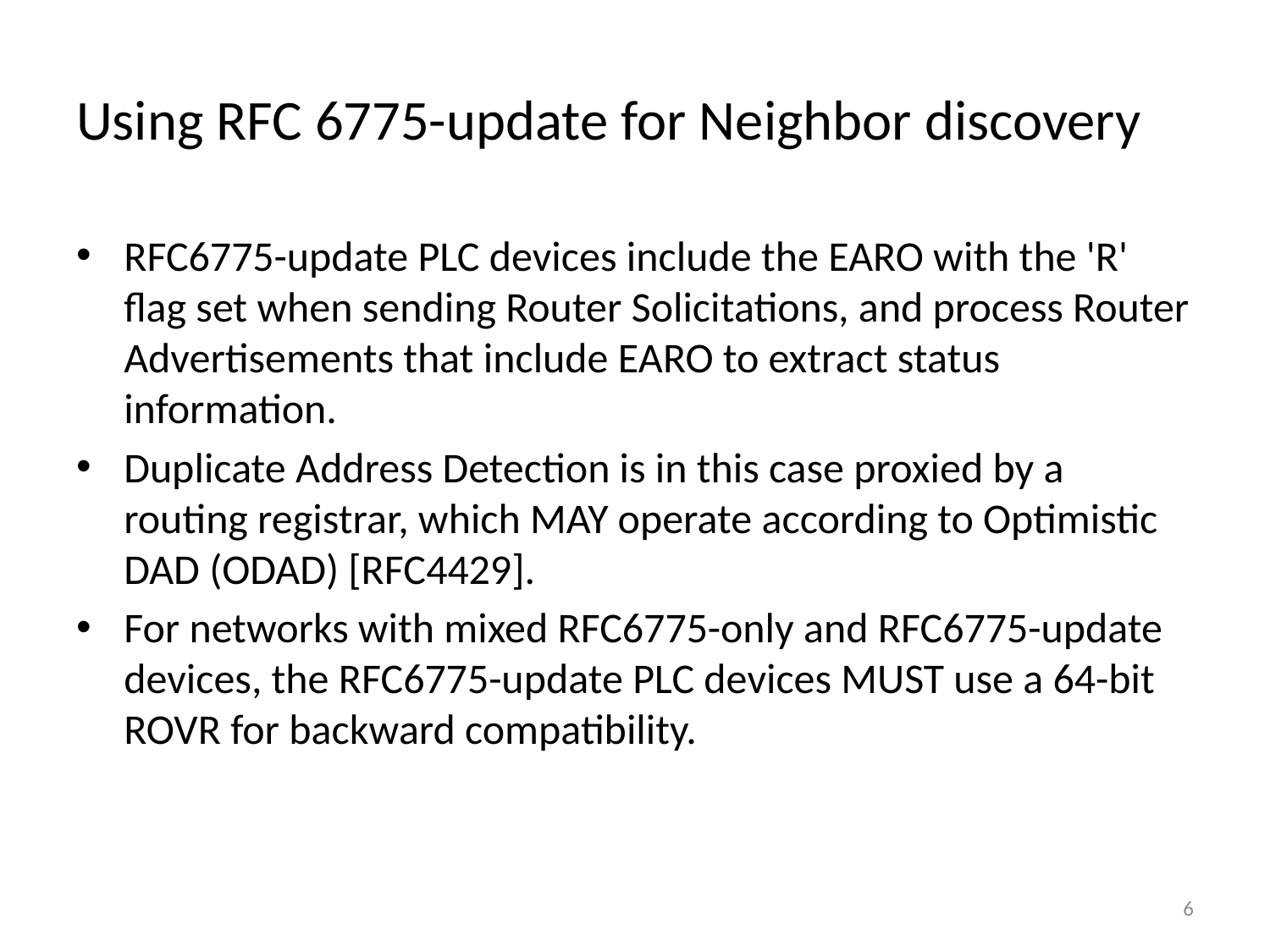

# Using RFC 6775-update for Neighbor discovery
RFC6775-update PLC devices include the EARO with the 'R' flag set when sending Router Solicitations, and process Router Advertisements that include EARO to extract status information.
Duplicate Address Detection is in this case proxied by a routing registrar, which MAY operate according to Optimistic DAD (ODAD) [RFC4429].
For networks with mixed RFC6775-only and RFC6775-update devices, the RFC6775-update PLC devices MUST use a 64-bit ROVR for backward compatibility.
6